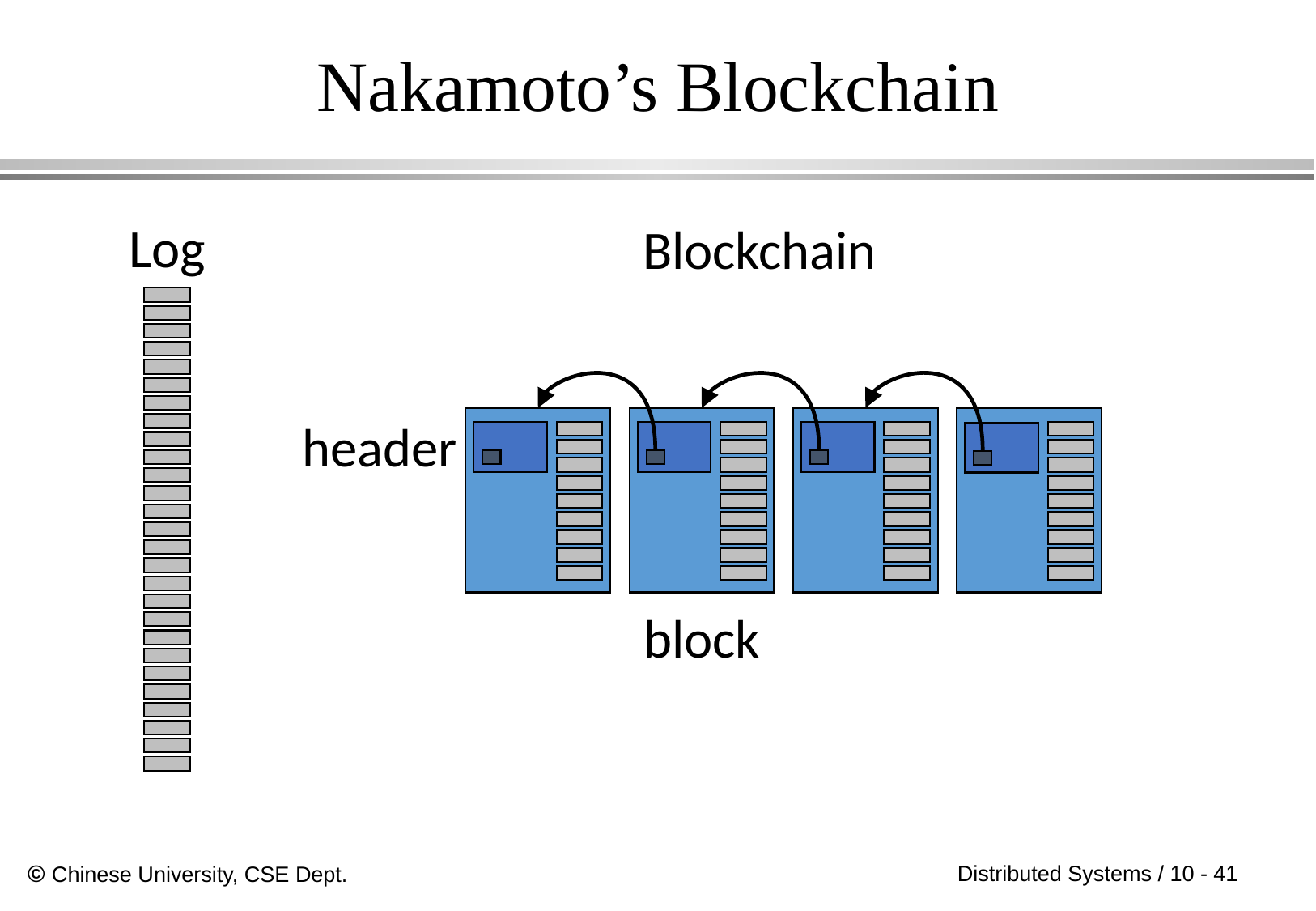

# Nakamoto’s Blockchain

Log
Blockchain

header

block